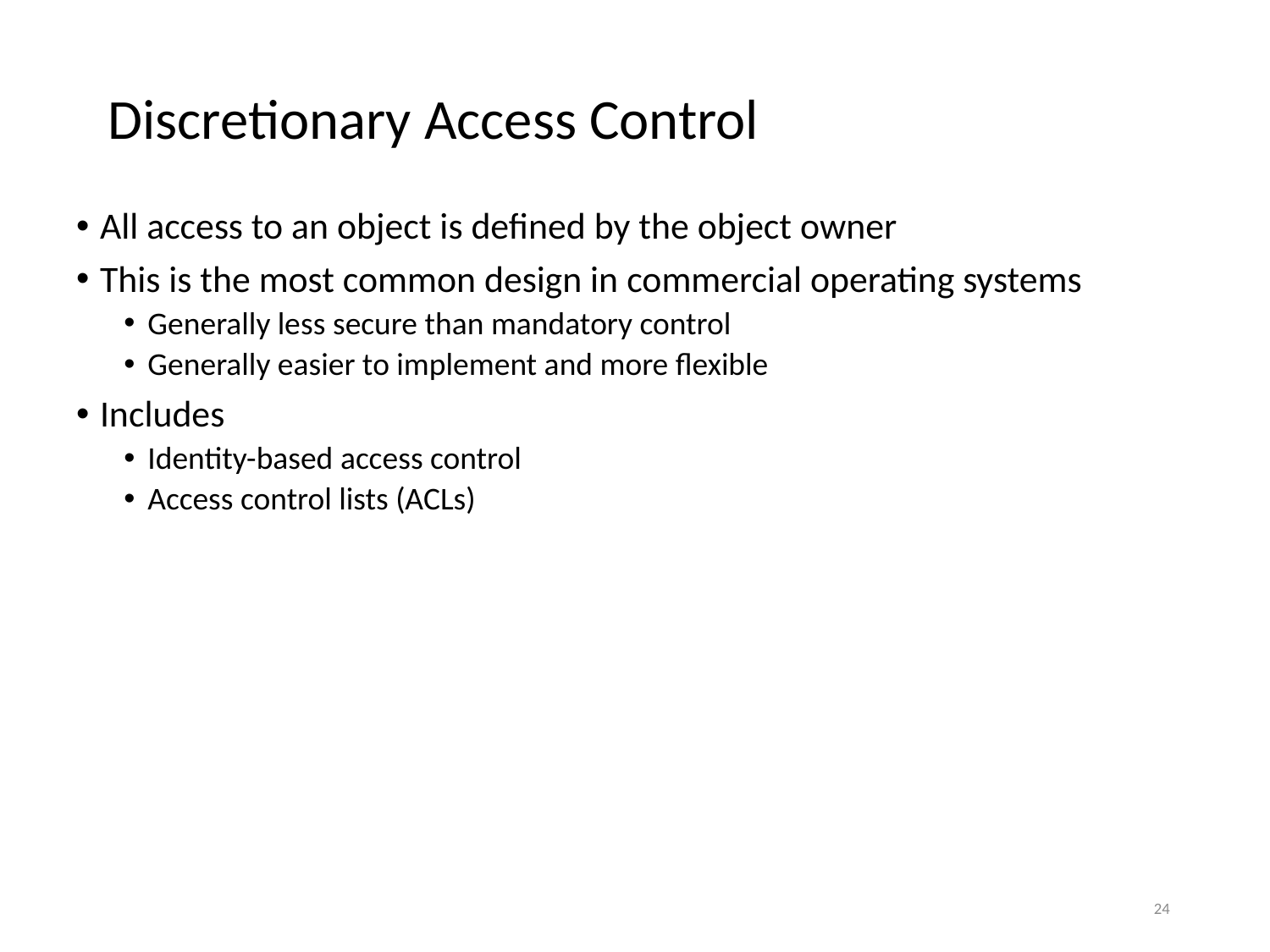

# Discretionary Access Control
All access to an object is defined by the object owner
This is the most common design in commercial operating systems
Generally less secure than mandatory control
Generally easier to implement and more flexible
Includes
Identity-based access control
Access control lists (ACLs)

24